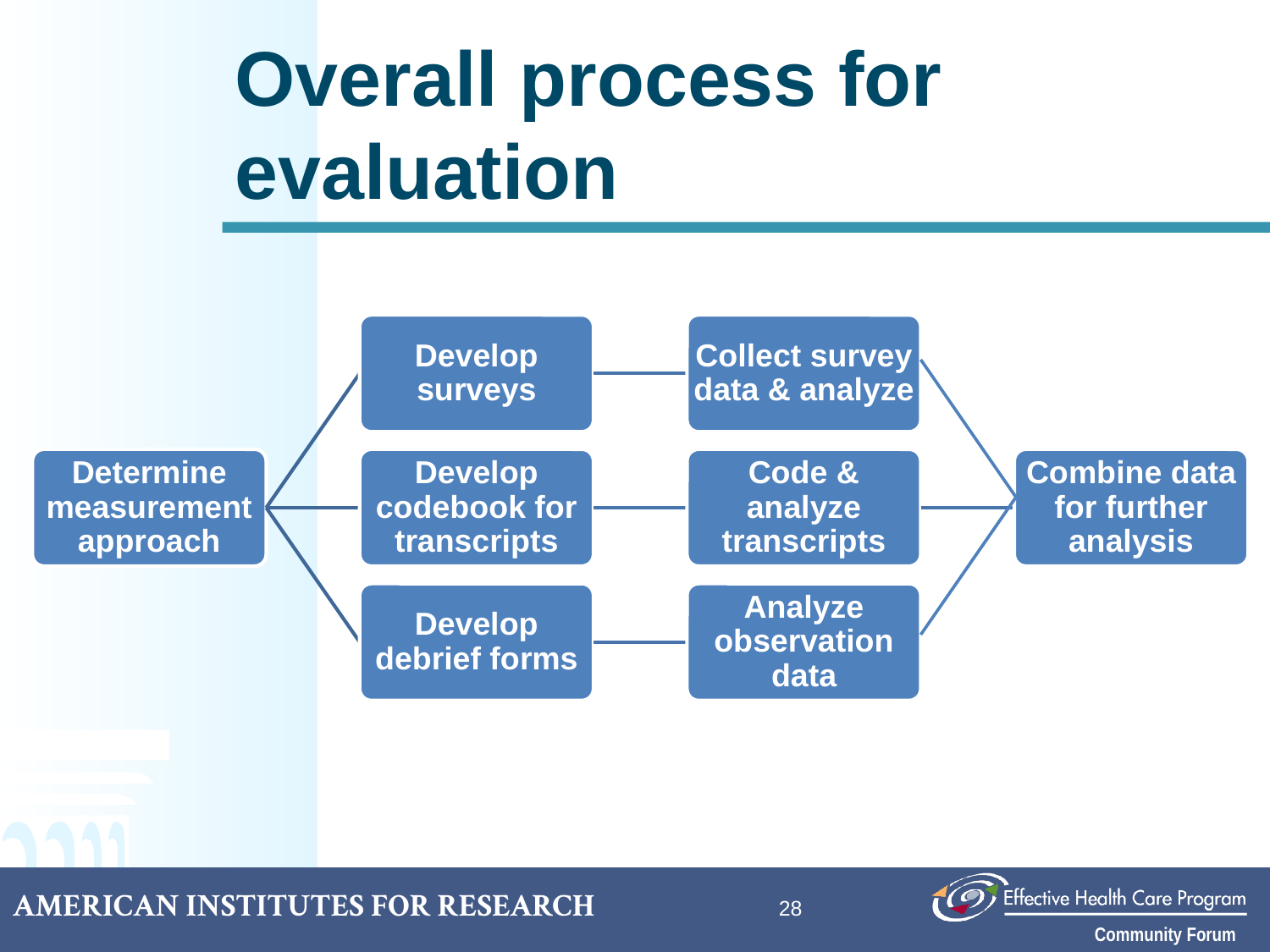

# Overall process for evaluation
Determine measurement approach

Develop surveys

Collect survey data & analyze

Develop codebook for transcripts

Code & analyze transcripts

Combine data for further analysis

Develop debrief forms

Analyze observation data